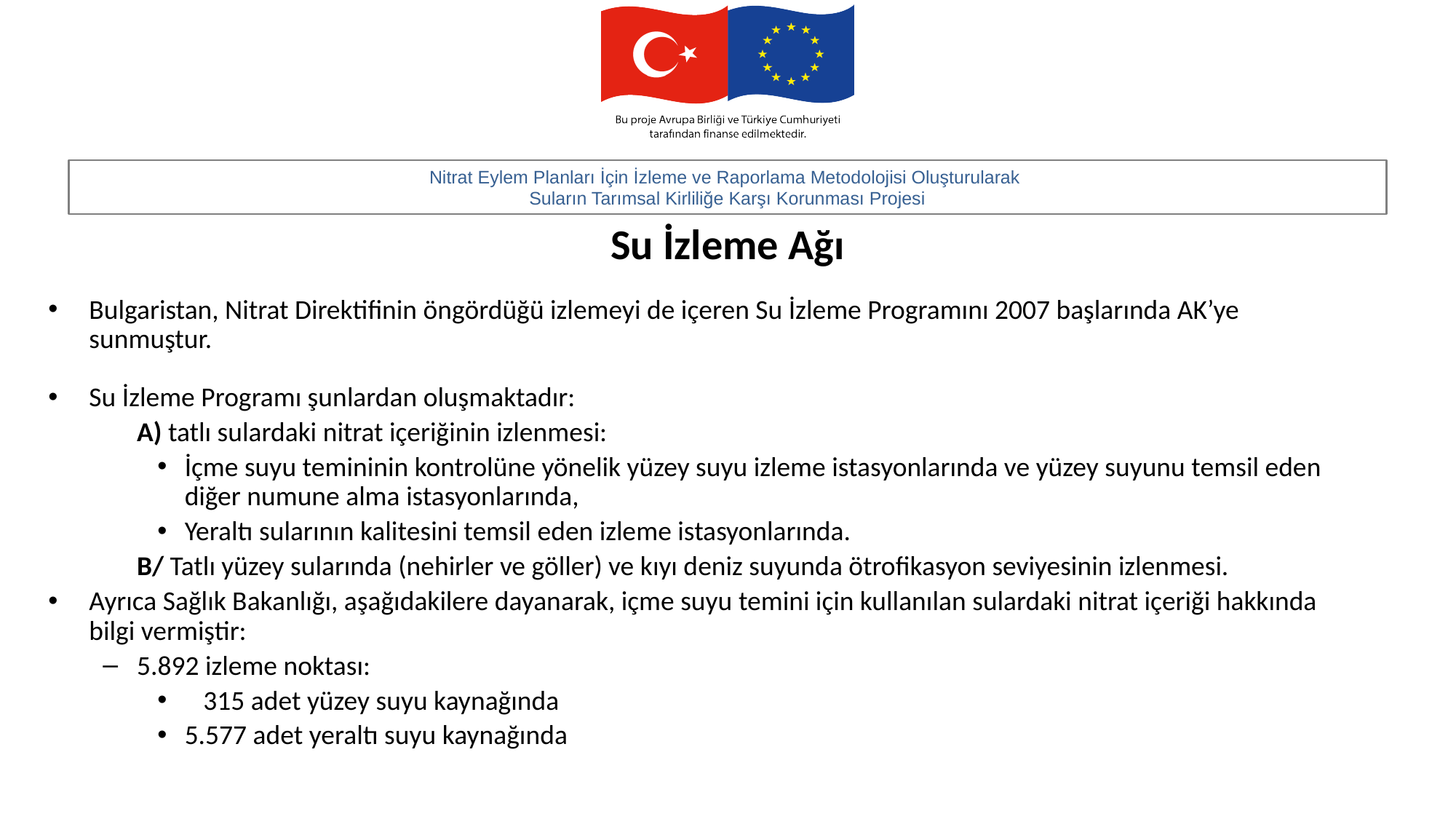

# Su İzleme Ağı
Bulgaristan, Nitrat Direktifinin öngördüğü izlemeyi de içeren Su İzleme Programını 2007 başlarında AK’ye sunmuştur.

Su İzleme Programı şunlardan oluşmaktadır:
	А) tatlı sulardaki nitrat içeriğinin izlenmesi:
İçme suyu temininin kontrolüne yönelik yüzey suyu izleme istasyonlarında ve yüzey suyunu temsil eden diğer numune alma istasyonlarında,
Yeraltı sularının kalitesini temsil eden izleme istasyonlarında.
	B/ Tatlı yüzey sularında (nehirler ve göller) ve kıyı deniz suyunda ötrofikasyon seviyesinin izlenmesi.
Ayrıca Sağlık Bakanlığı, aşağıdakilere dayanarak, içme suyu temini için kullanılan sulardaki nitrat içeriği hakkında bilgi vermiştir:
5.892 izleme noktası:
   315 adet yüzey suyu kaynağında
5.577 adet yeraltı suyu kaynağında